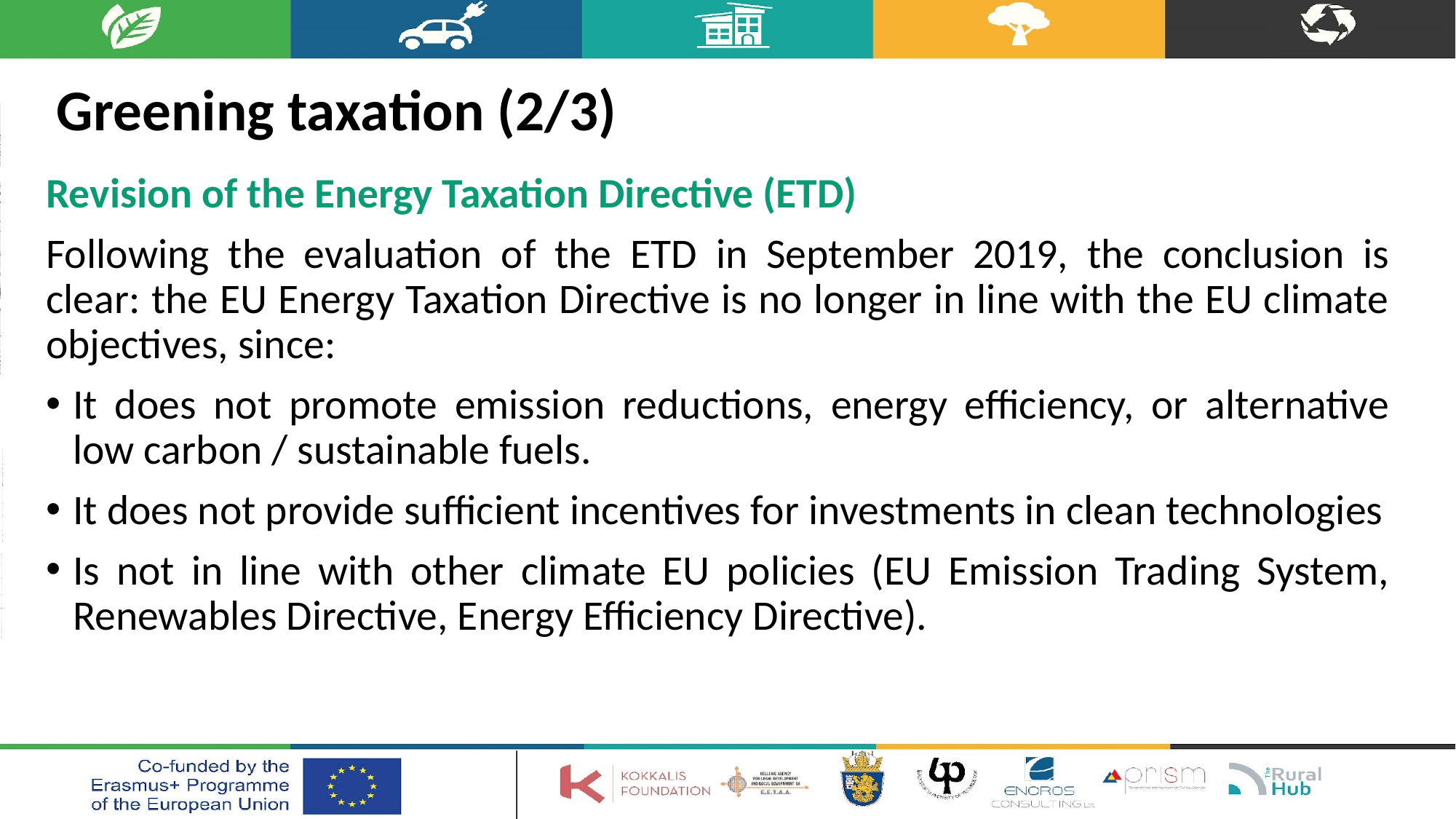

# Greening taxation (2/3)
Revision of the Energy Taxation Directive (ETD)
Following the evaluation of the ETD in September 2019, the conclusion is clear: the EU Energy Taxation Directive is no longer in line with the EU climate objectives, since:
It does not promote emission reductions, energy efficiency, or alternative low carbon / sustainable fuels.
It does not provide sufficient incentives for investments in clean technologies
Is not in line with other climate EU policies (EU Emission Trading System, Renewables Directive, Energy Efficiency Directive).